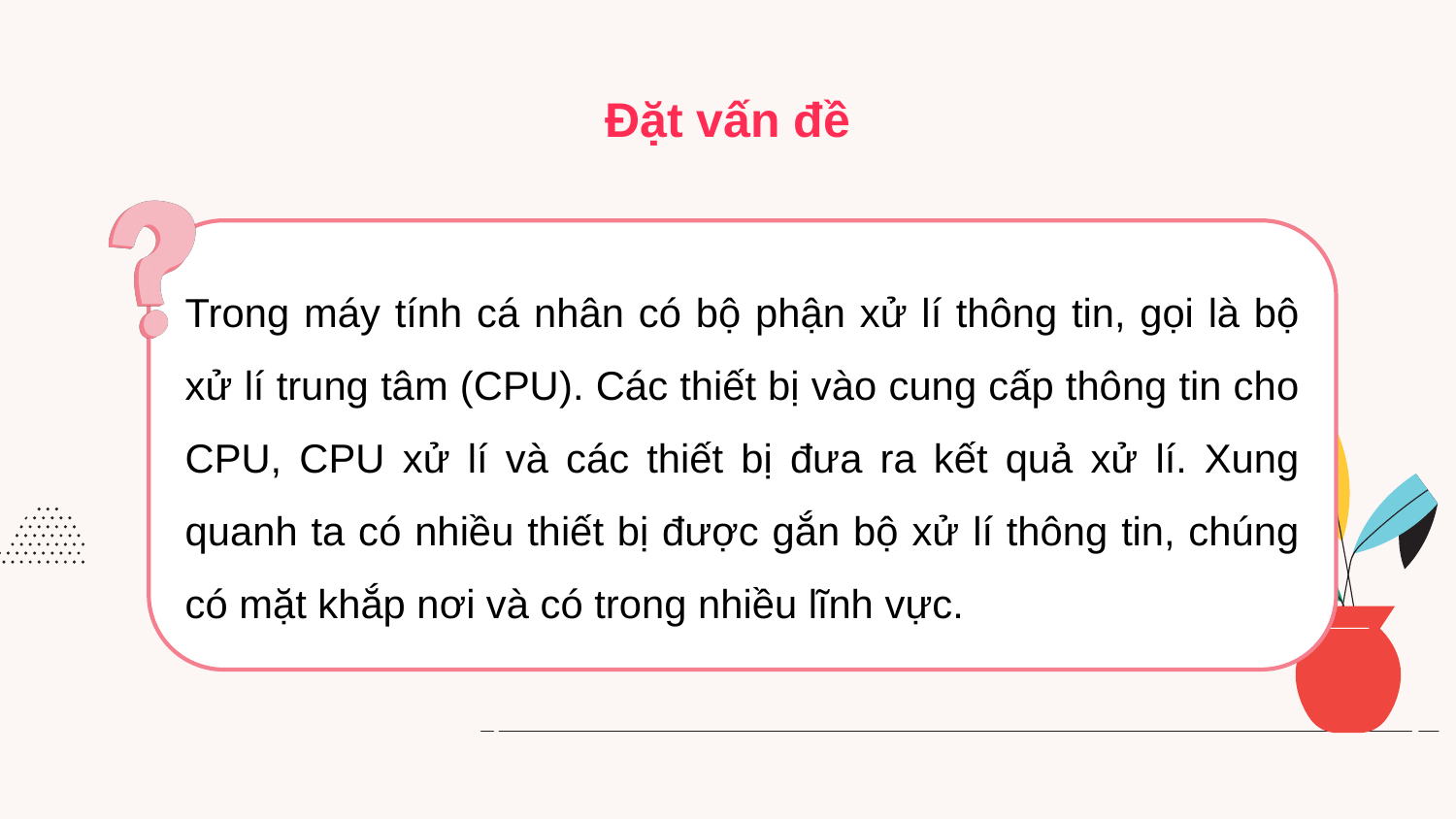

# Đặt vấn đề

Trong máy tính cá nhân có bộ phận xử lí thông tin, gọi là bộ xử lí trung tâm (CPU). Các thiết bị vào cung cấp thông tin cho CPU, CPU xử lí và các thiết bị đưa ra kết quả xử lí. Xung quanh ta có nhiều thiết bị được gắn bộ xử lí thông tin, chúng có mặt khắp nơi và có trong nhiều lĩnh vực.